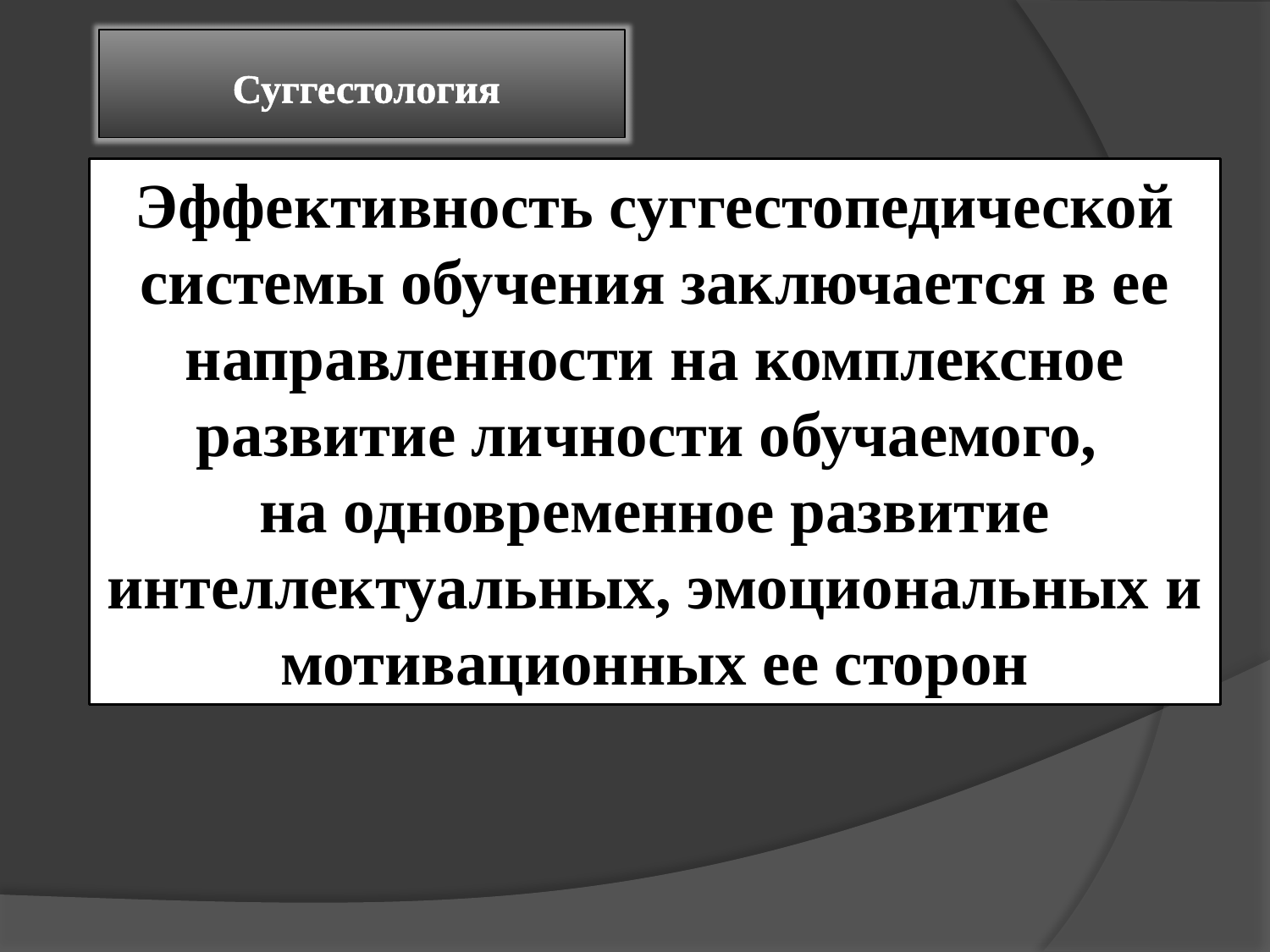

Суггестология
Эффективность суггестопедической системы обучения заключается в ее направленности на комплексное развитие личности обучаемого,
на одновременное развитие интеллектуальных, эмоциональных и мотивационных ее сторон